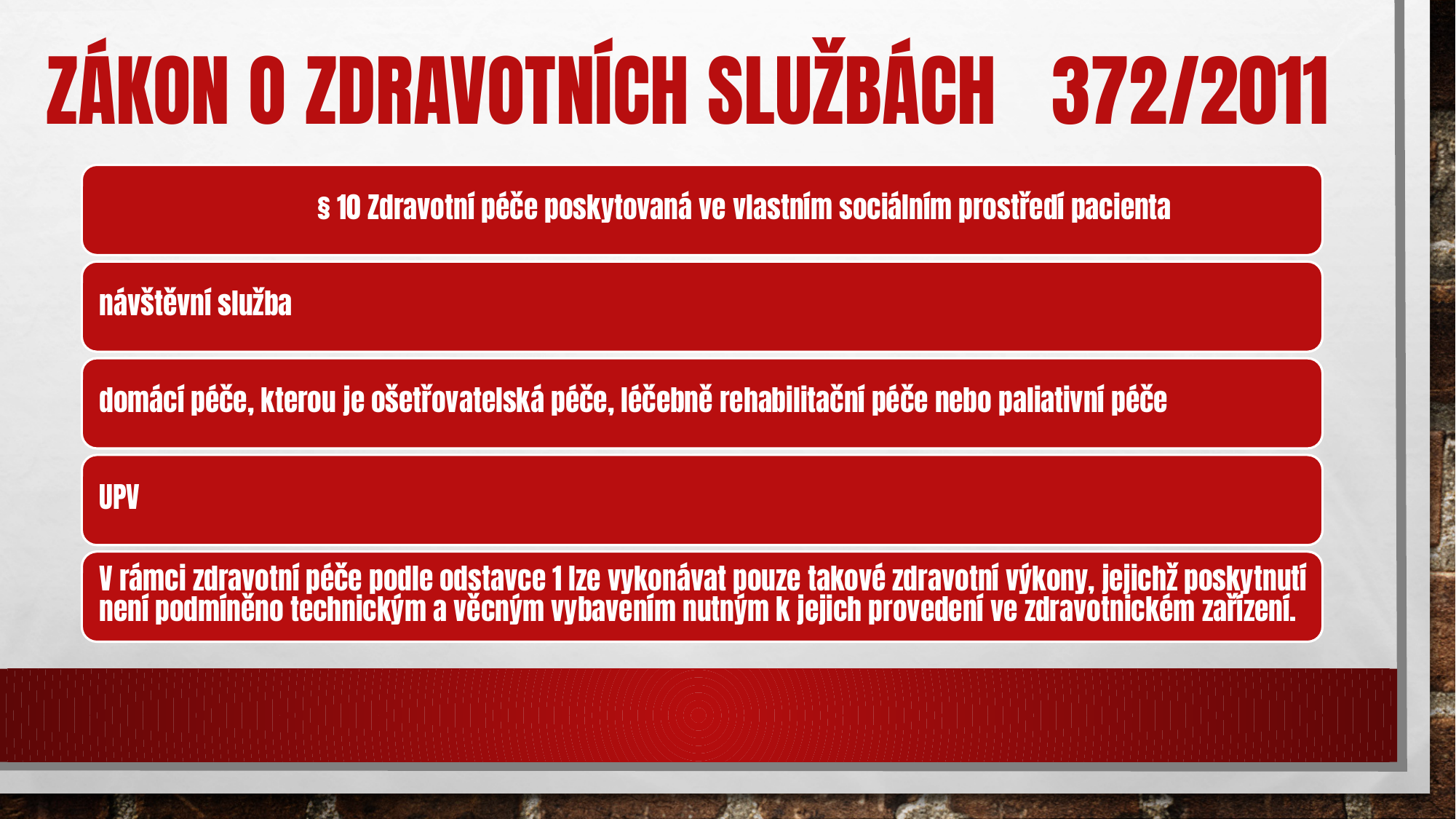

# Zákon o zdravotních službách   372/2011
		§ 10 Zdravotní péče poskytovaná ve vlastním sociálním prostředí pacienta
návštěvní služba
domácí péče, kterou je ošetřovatelská péče, léčebně rehabilitační péče nebo paliativní péče
UPV
V rámci zdravotní péče podle odstavce 1 lze vykonávat pouze takové zdravotní výkony, jejichž poskytnutí není podmíněno technickým a věcným vybavením nutným k jejich provedení ve zdravotnickém zařízení.